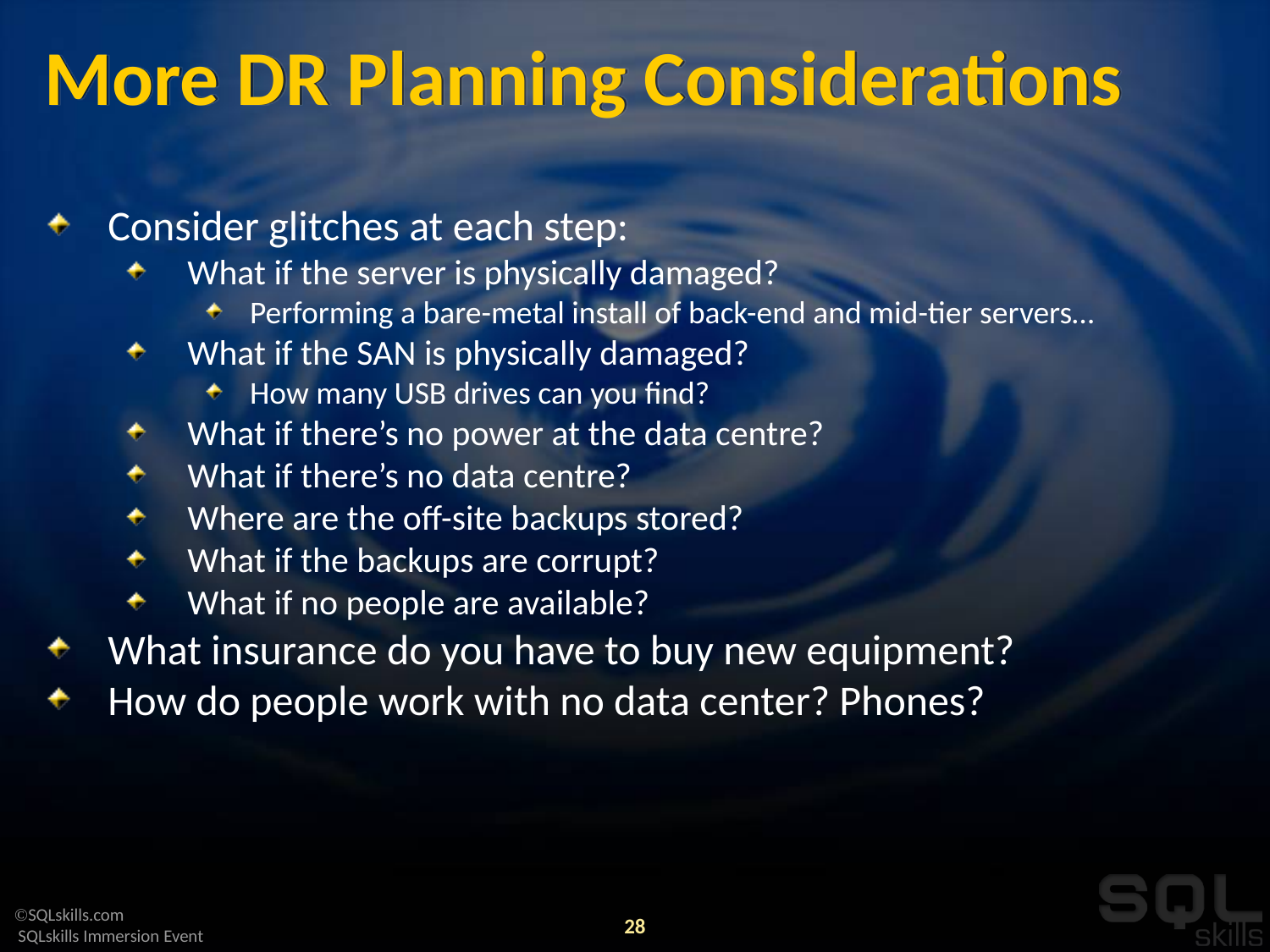

# More DR Planning Considerations
Consider glitches at each step:
What if the server is physically damaged?
Performing a bare-metal install of back-end and mid-tier servers…
What if the SAN is physically damaged?
How many USB drives can you find?
What if there’s no power at the data centre?
What if there’s no data centre?
Where are the off-site backups stored?
What if the backups are corrupt?
What if no people are available?
What insurance do you have to buy new equipment?
How do people work with no data center? Phones?
28